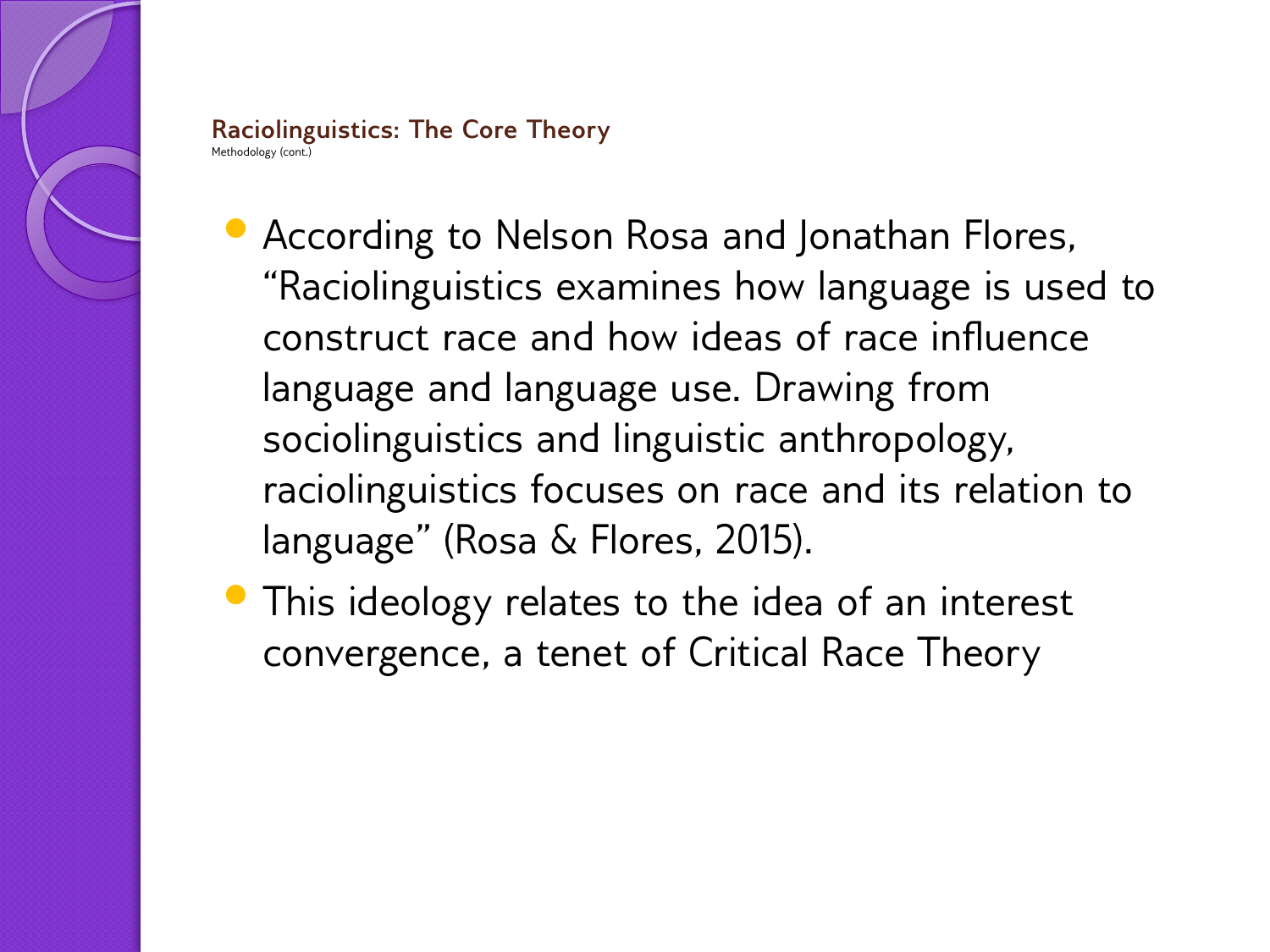

# Raciolinguistics: The Core Theory Methodology (cont.)
According to Nelson Rosa and Jonathan Flores, “Raciolinguistics examines how language is used to construct race and how ideas of race influence language and language use. Drawing from sociolinguistics and linguistic anthropology, raciolinguistics focuses on race and its relation to language” (Rosa & Flores, 2015).
This ideology relates to the idea of an interest convergence, a tenet of Critical Race Theory